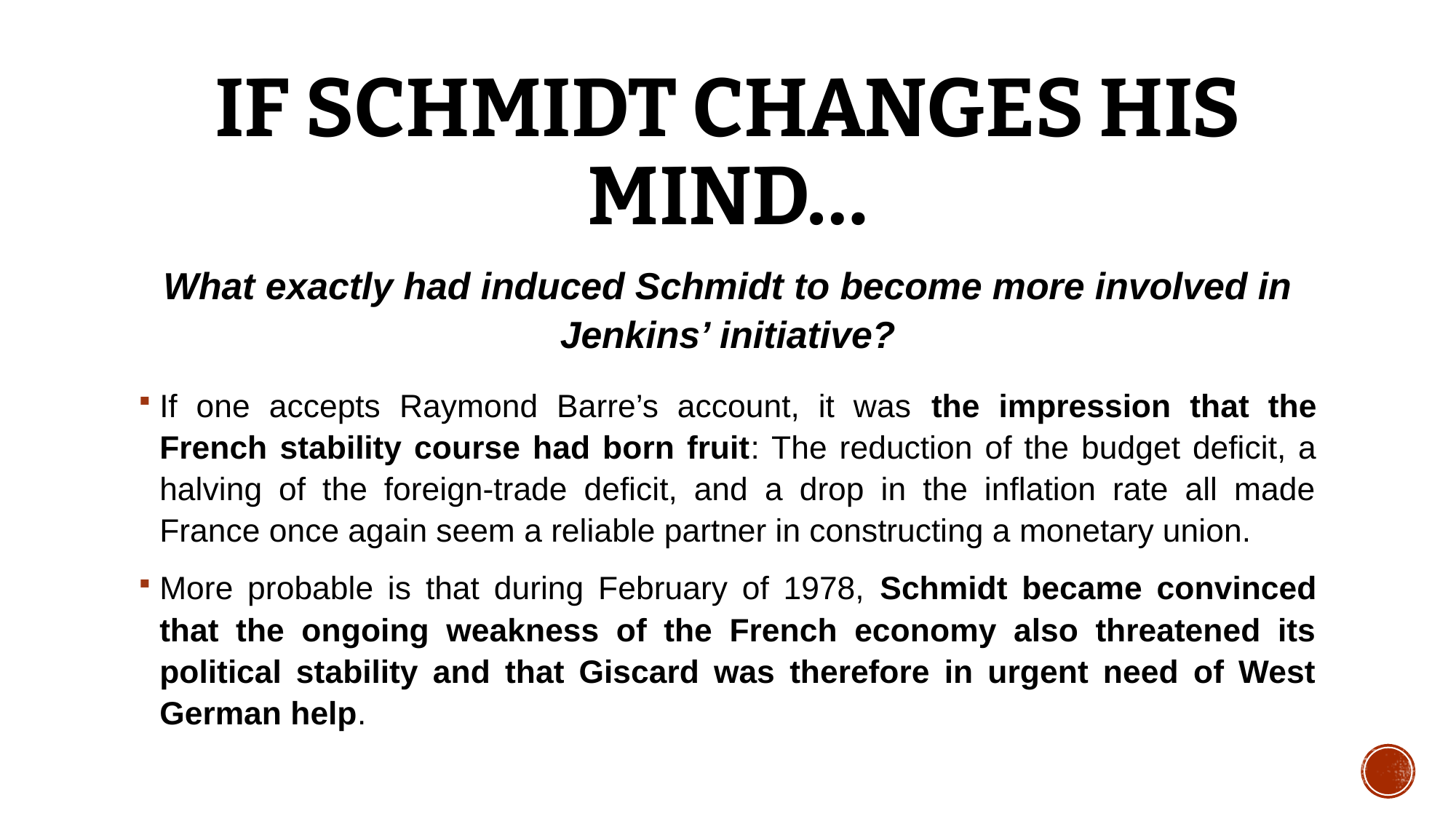

# If schmidt changes his mind…
What exactly had induced Schmidt to become more involved in Jenkins’ initiative?
If one accepts Raymond Barre’s account, it was the impression that the French stability course had born fruit: The reduction of the budget deficit, a halving of the foreign-trade deficit, and a drop in the inflation rate all made France once again seem a reliable partner in constructing a monetary union.
More probable is that during February of 1978, Schmidt became convinced that the ongoing weakness of the French economy also threatened its political stability and that Giscard was therefore in urgent need of West German help.